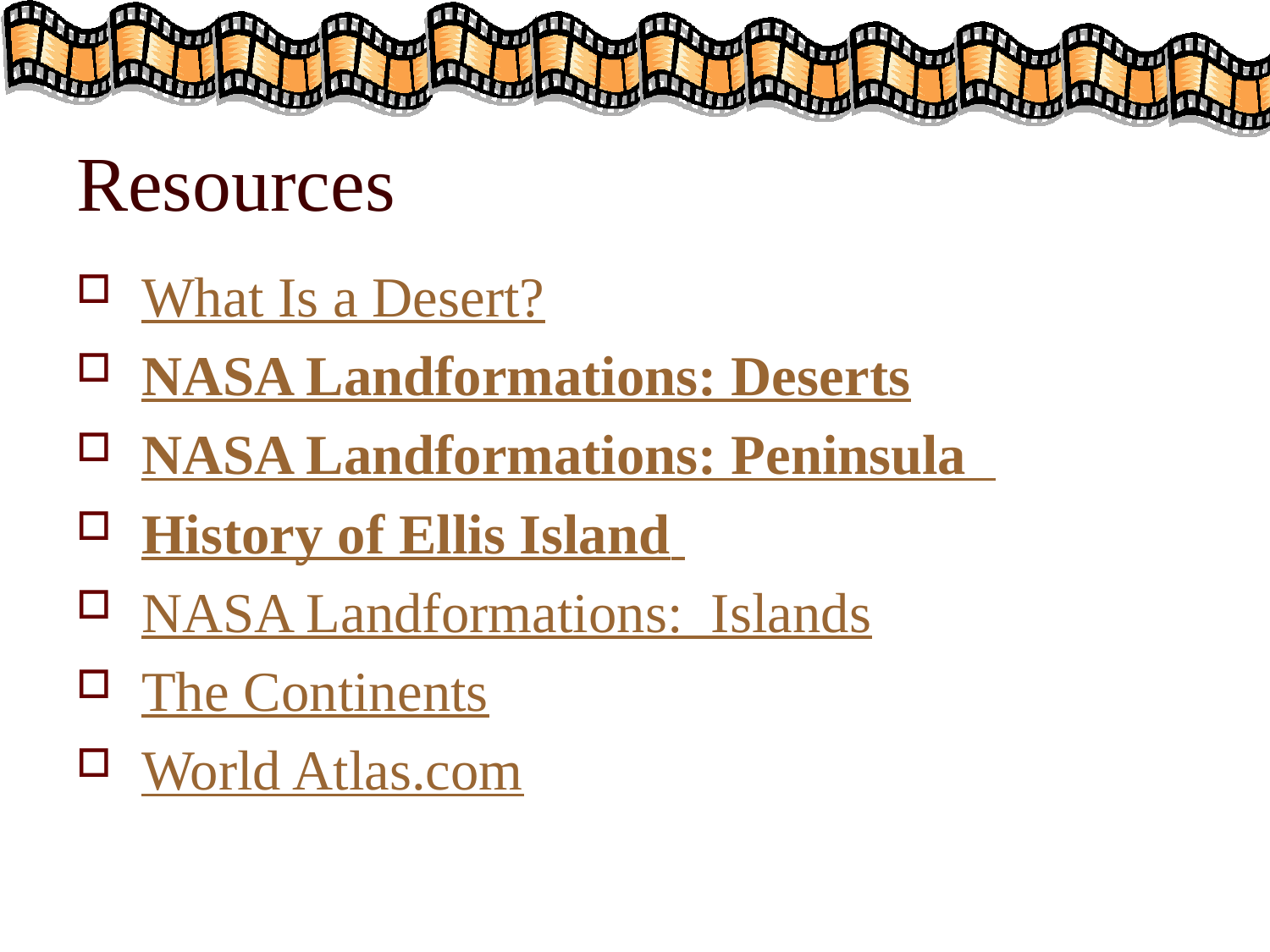

# Resources
What Is a Desert?
NASA Landformations: Deserts
NASA Landformations: Peninsula
History of Ellis Island
NASA Landformations:  Islands
The Continents
World Atlas.com